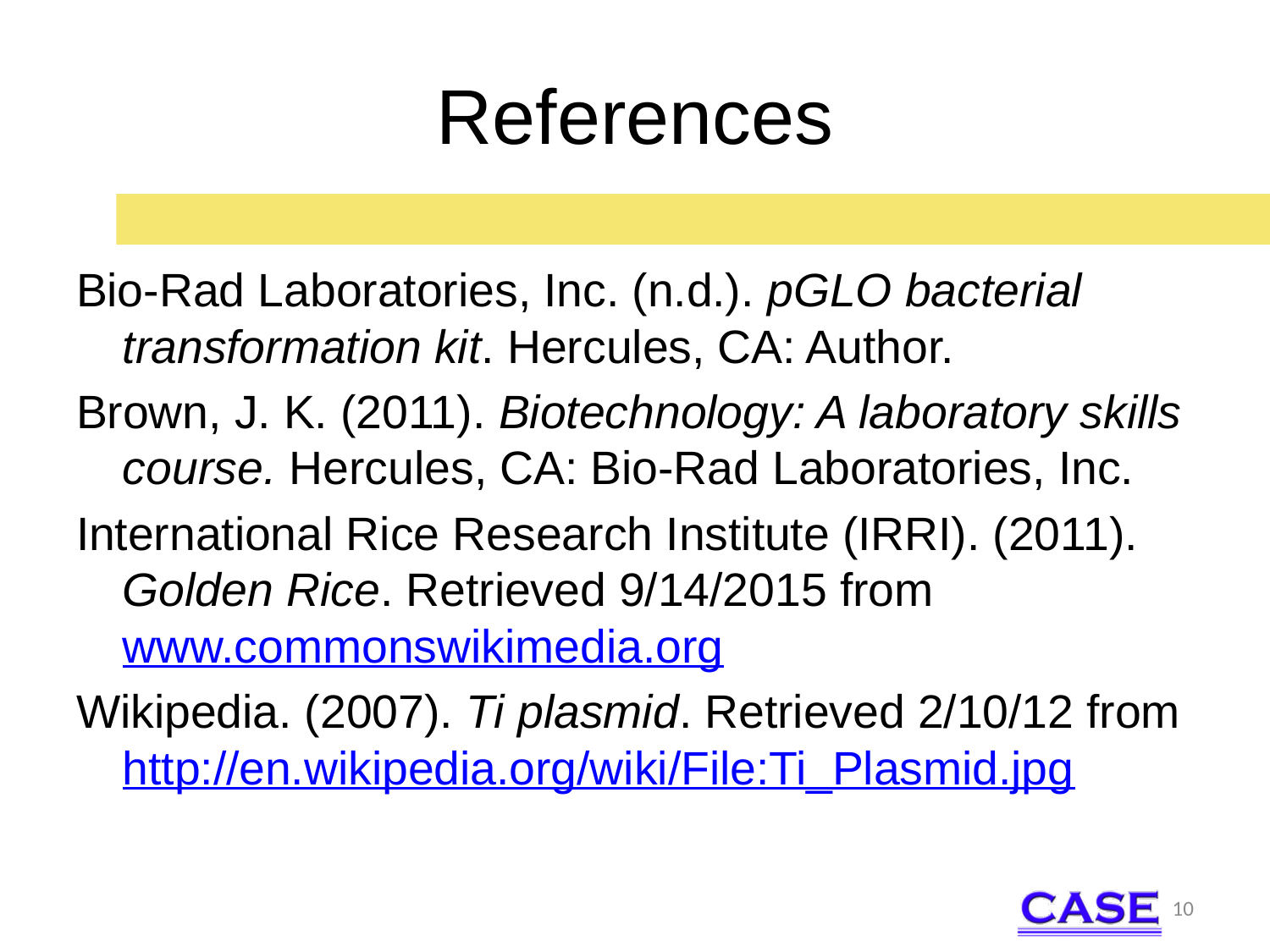

# References
Bio-Rad Laboratories, Inc. (n.d.). pGLO bacterial transformation kit. Hercules, CA: Author.
Brown, J. K. (2011). Biotechnology: A laboratory skills course. Hercules, CA: Bio-Rad Laboratories, Inc.
International Rice Research Institute (IRRI). (2011). Golden Rice. Retrieved 9/14/2015 from www.commonswikimedia.org
Wikipedia. (2007). Ti plasmid. Retrieved 2/10/12 from http://en.wikipedia.org/wiki/File:Ti_Plasmid.jpg
10